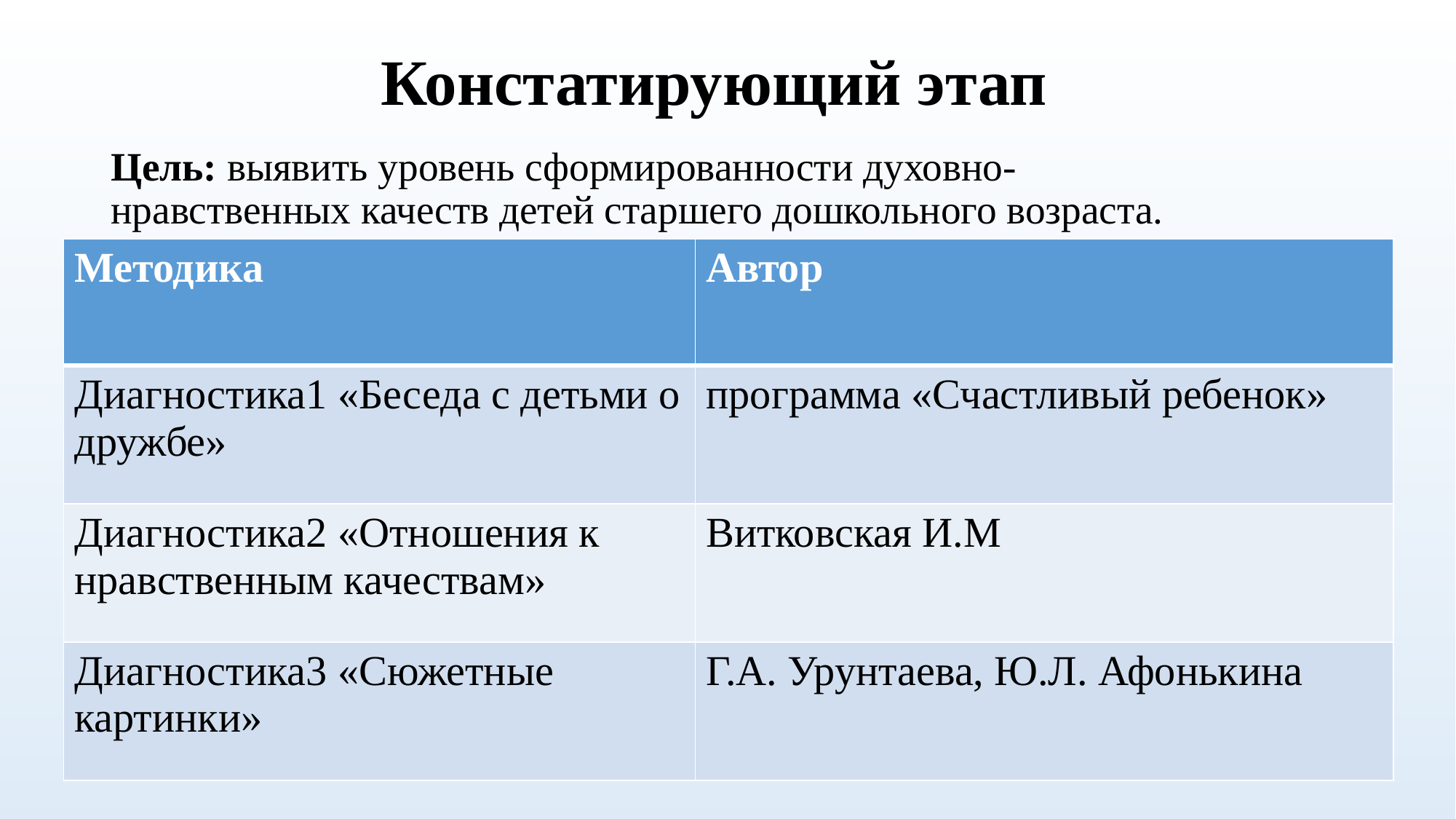

# Констатирующий этап
Цель: выявить уровень сформированности духовно-нравственных качеств детей старшего дошкольного возраста.
| Методика | Автор |
| --- | --- |
| Диагностика1 «Беседа с детьми о дружбе» | программа «Счастливый ребенок» |
| Диагностика2 «Отношения к нравственным качествам» | Витковская И.М |
| Диагностика3 «Сюжетные картинки» | Г.А. Урунтаева, Ю.Л. Афонькина |